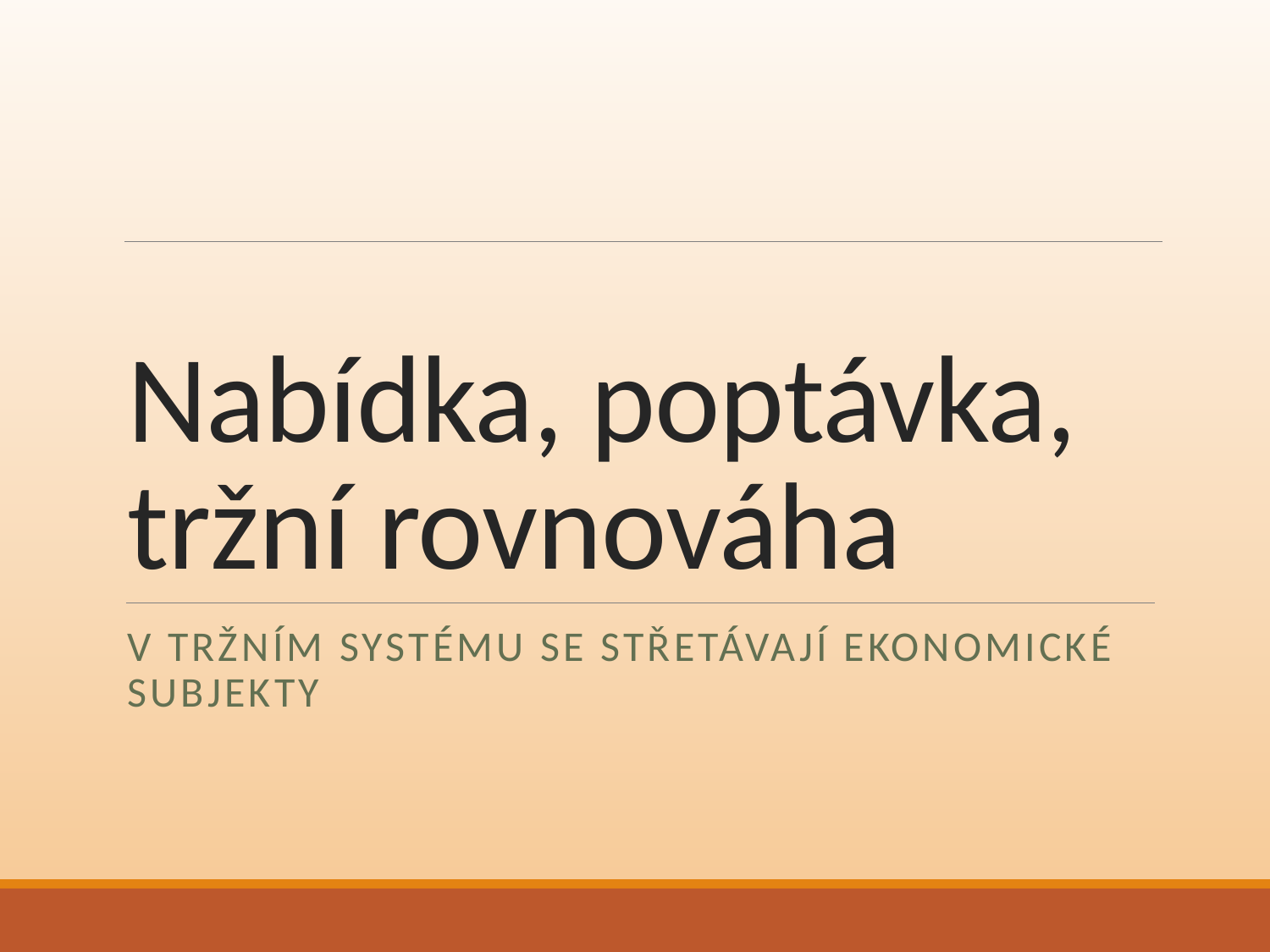

# Nabídka, poptávka, tržní rovnováha
V tržním systému se střetávají ekonomické subjekty